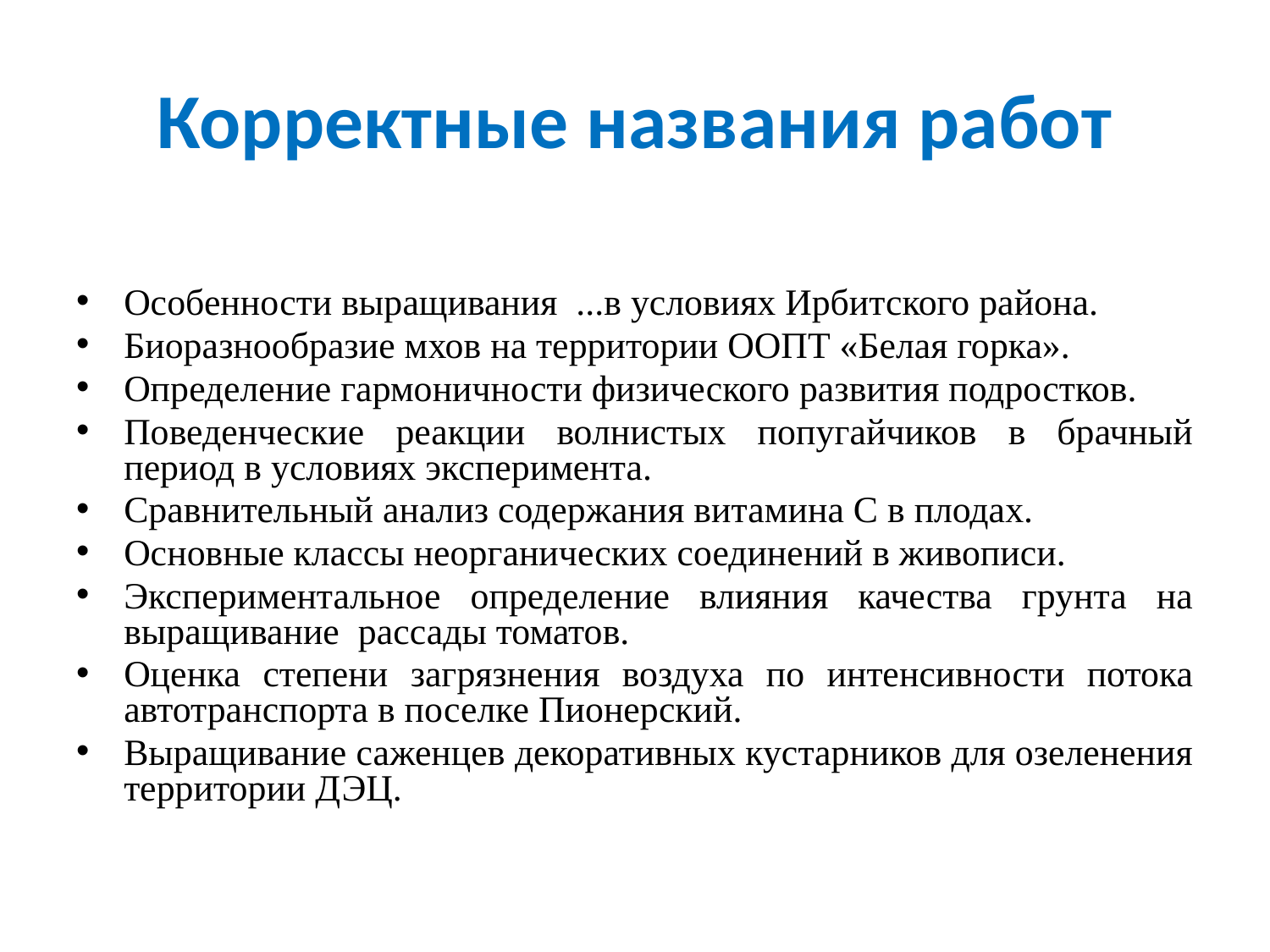

# Корректные названия работ

Особенности выращивания  ...в условиях Ирбитского района.
Биоразнообразие мхов на территории ООПТ «Белая горка».
Определение гармоничности физического развития подростков.
Поведенческие реакции волнистых попугайчиков в брачный период в условиях эксперимента.
Сравнительный анализ содержания витамина С в плодах.
Основные классы неорганических соединений в живописи.
Экспериментальное определение влияния качества грунта на выращивание  рассады томатов.
Оценка степени загрязнения воздуха по интенсивности потока автотранспорта в поселке Пионерский.
Выращивание саженцев декоративных кустарников для озеленения территории ДЭЦ.